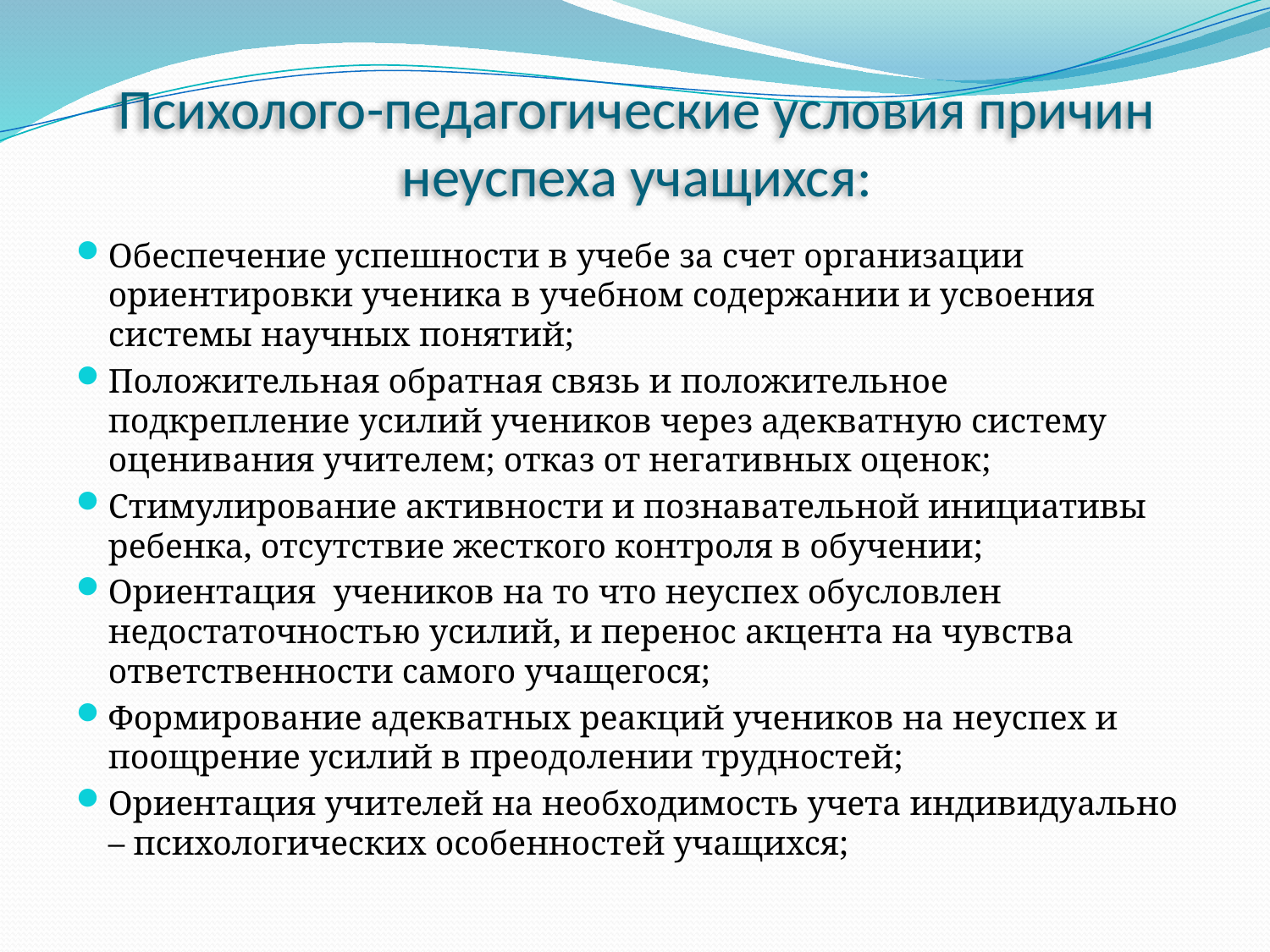

# Психолого-педагогические условия причин неуспеха учащихся:
Обеспечение успешности в учебе за счет организации ориентировки ученика в учебном содержании и усвоения системы научных понятий;
Положительная обратная связь и положительное подкрепление усилий учеников через адекватную систему оценивания учителем; отказ от негативных оценок;
Стимулирование активности и познавательной инициативы ребенка, отсутствие жесткого контроля в обучении;
Ориентация  учеников на то что неуспех обусловлен недостаточностью усилий, и перенос акцента на чувства ответственности самого учащегося;
Формирование адекватных реакций учеников на неуспех и поощрение усилий в преодолении трудностей;
Ориентация учителей на необходимость учета индивидуально – психологических особенностей учащихся;